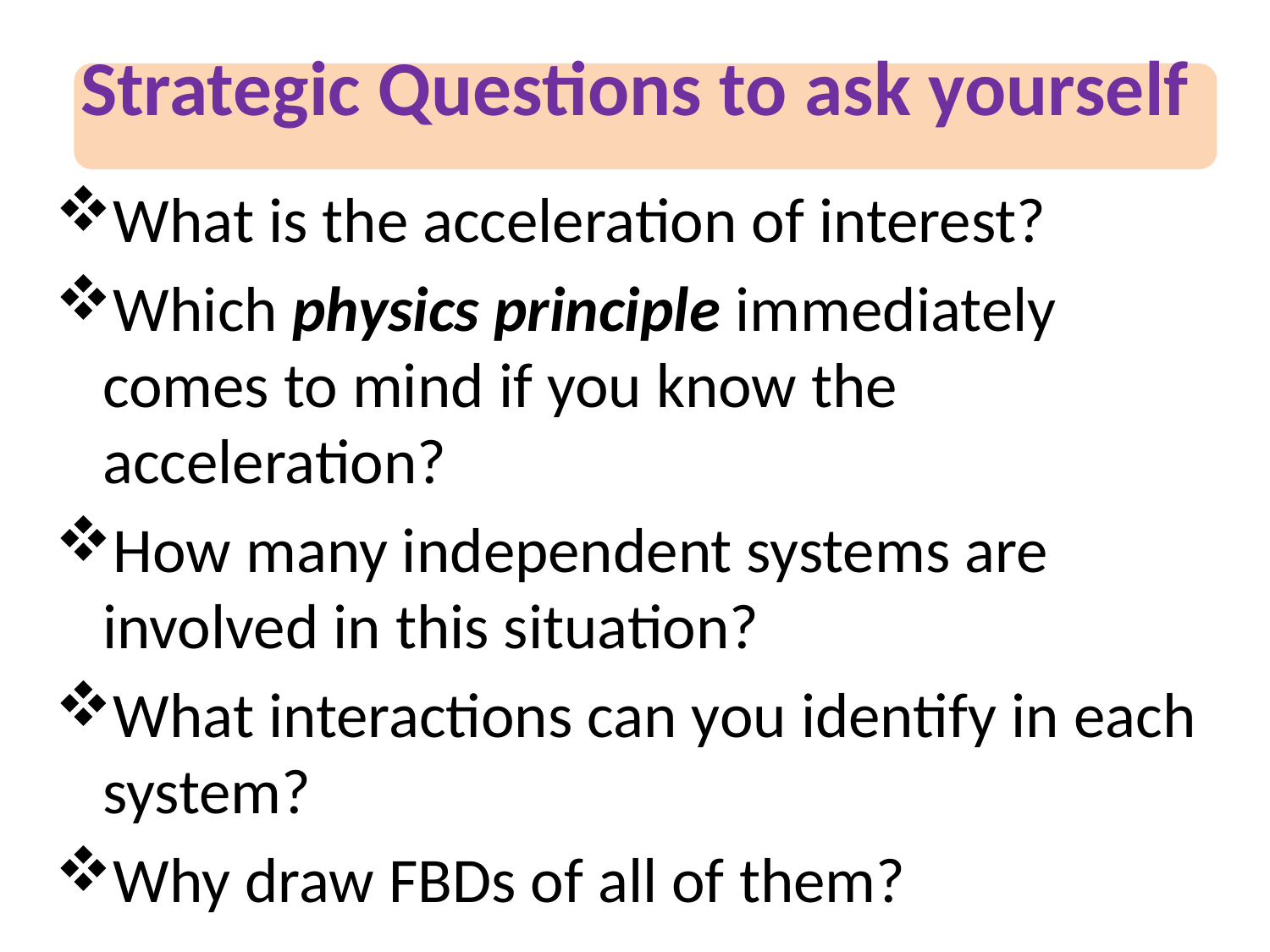

# Strategic Questions to ask yourself

What is the acceleration of interest?
Which physics principle immediately comes to mind if you know the acceleration?
How many independent systems are involved in this situation?
What interactions can you identify in each system?
Why draw FBDs of all of them?